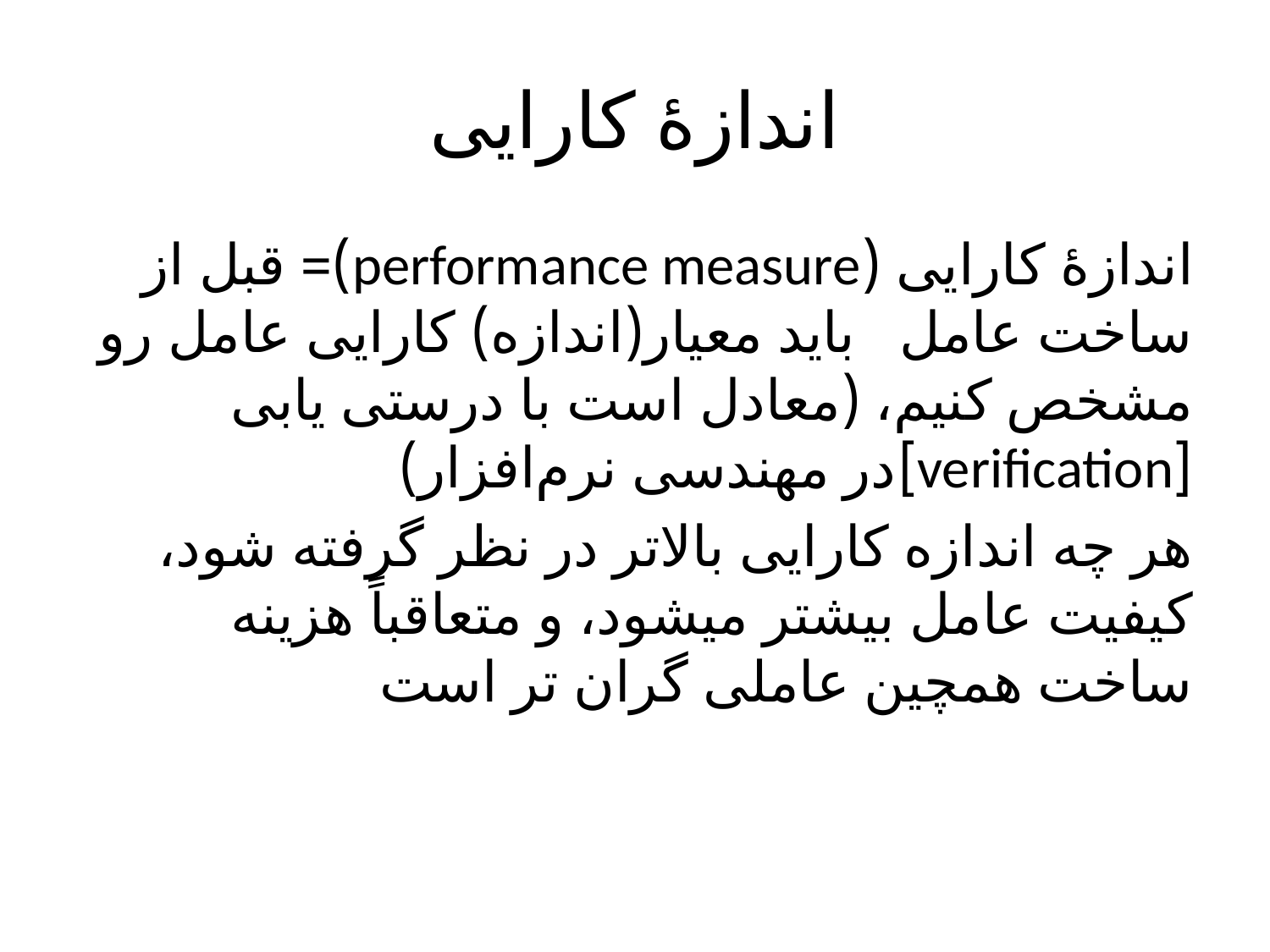

# اندازهٔ کارایی
اندازهٔ کارایی (performance measure)= قبل از ساخت عامل   باید معیار(اندازه) کارایی عامل رو مشخص کنیم، (معادل است با درستی‌ یابی‌ [verification]در مهندسی‌ نرم‌افزار)
هر چه اندازه کارایی بالاتر در نظر گرفته شود، کیفیت عامل بیشتر میشود، و متعاقباً هزینه ساخت همچین عاملی گران تر است